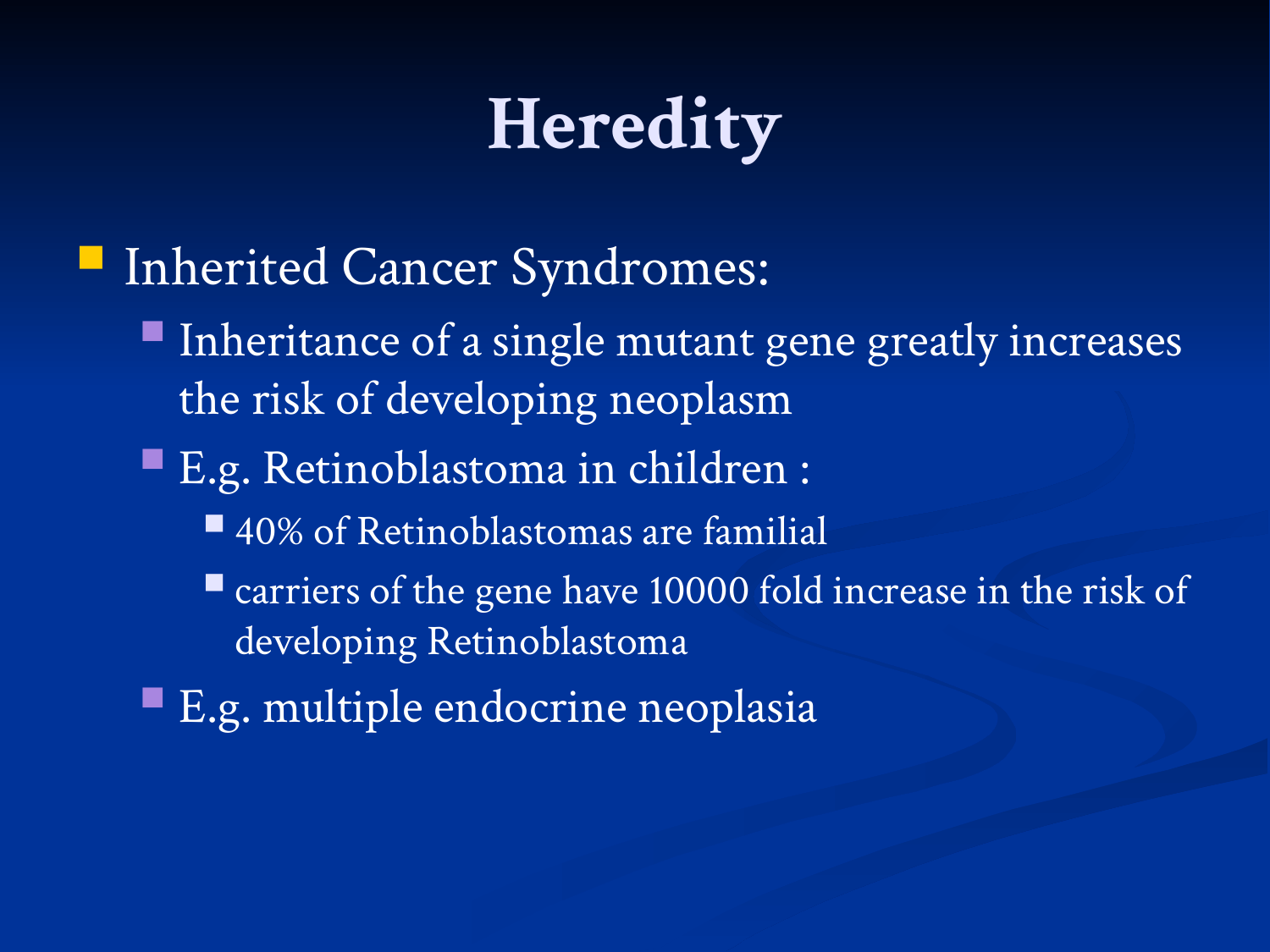

# Heredity
Inherited Cancer Syndromes:
Inheritance of a single mutant gene greatly increases the risk of developing neoplasm
E.g. Retinoblastoma in children :
40% of Retinoblastomas are familial
carriers of the gene have 10000 fold increase in the risk of developing Retinoblastoma
E.g. multiple endocrine neoplasia